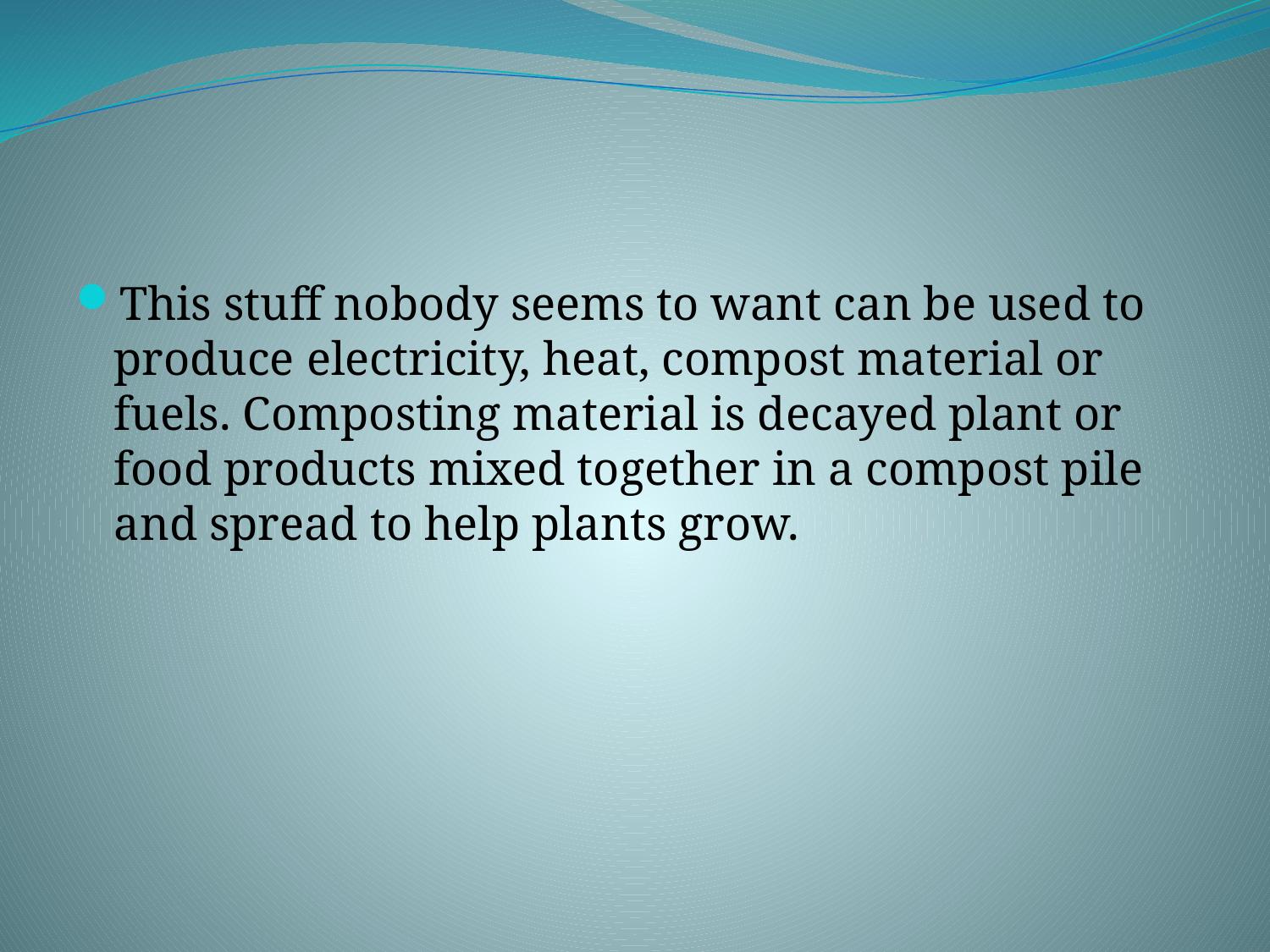

#
This stuff nobody seems to want can be used to produce electricity, heat, compost material or fuels. Composting material is decayed plant or food products mixed together in a compost pile and spread to help plants grow.